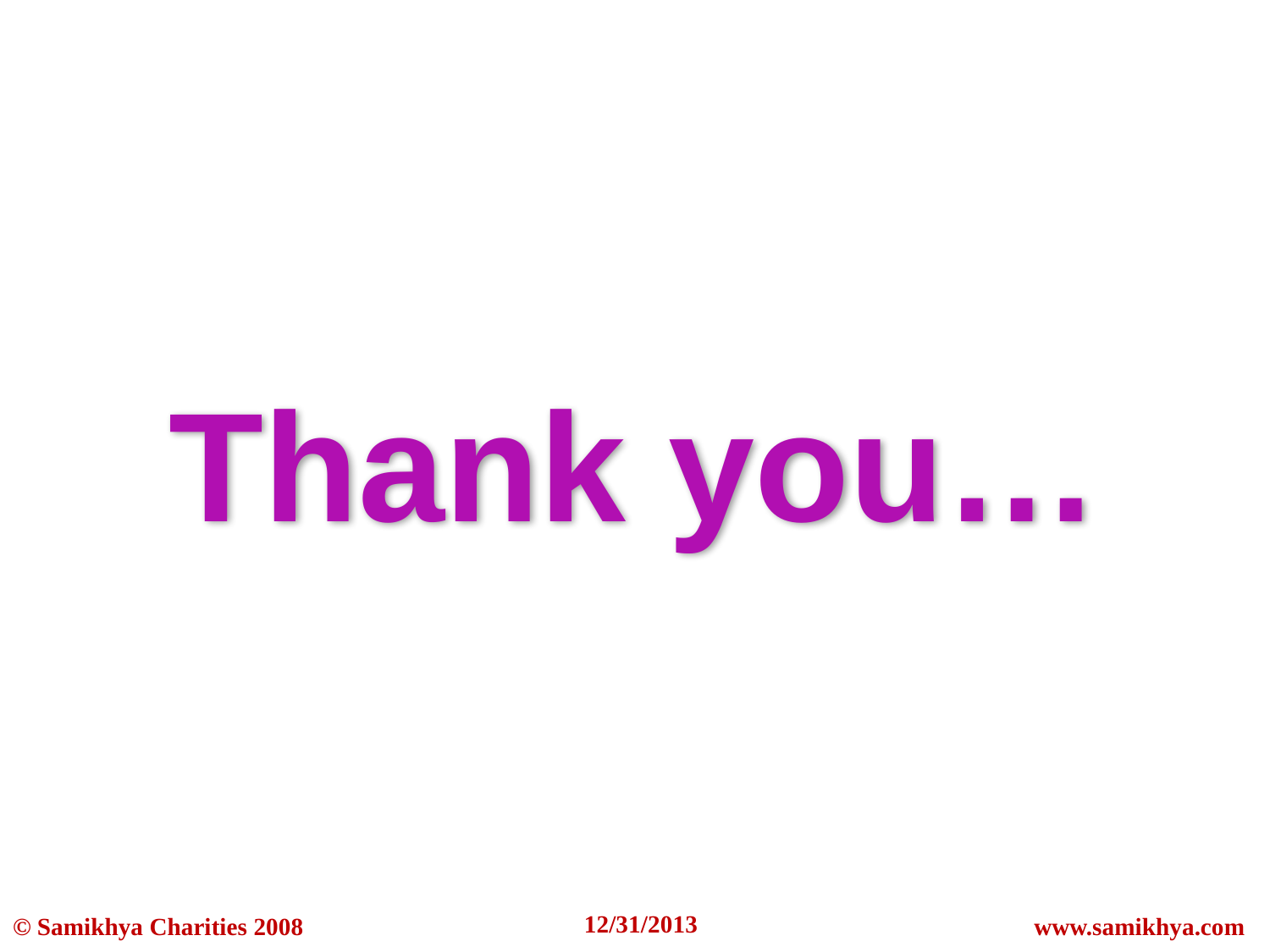

Thank you…
12/31/2013
© Samikhya Charities 2008                                                                                                                       www.samikhya.com